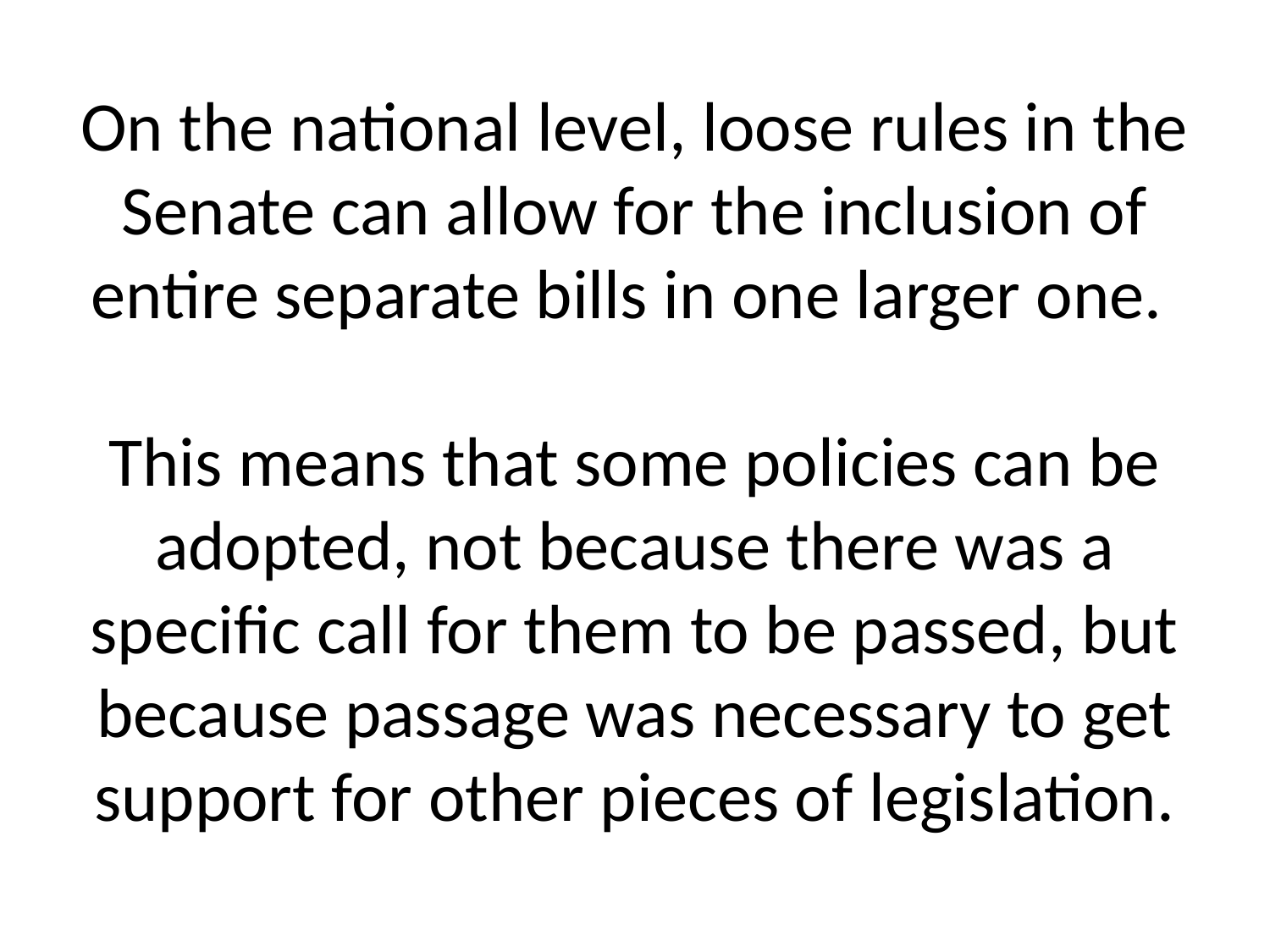

# On the national level, loose rules in the Senate can allow for the inclusion of entire separate bills in one larger one. This means that some policies can be adopted, not because there was a specific call for them to be passed, but because passage was necessary to get support for other pieces of legislation.